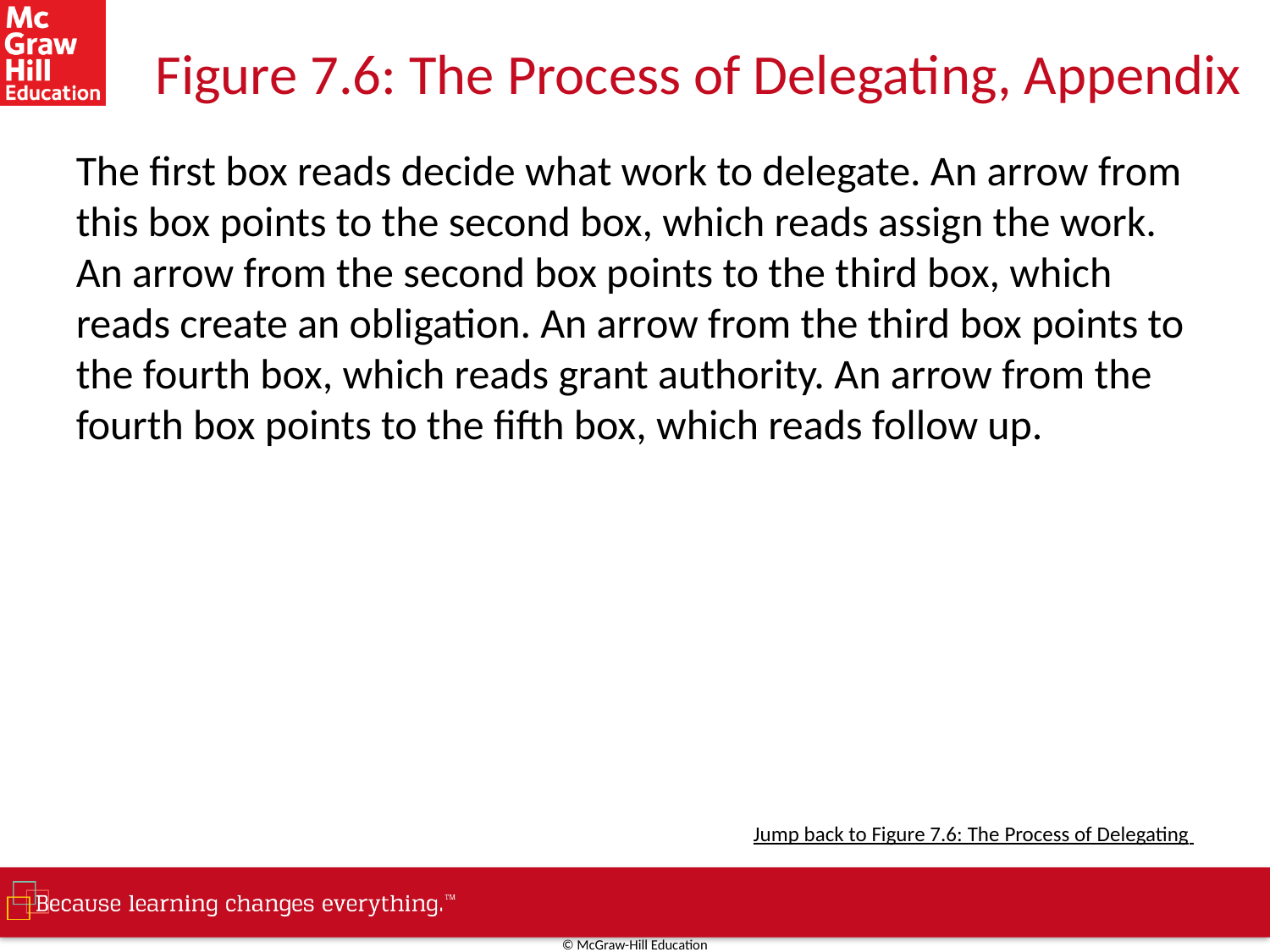

# Figure 7.6: The Process of Delegating, Appendix
The first box reads decide what work to delegate. An arrow from this box points to the second box, which reads assign the work. An arrow from the second box points to the third box, which reads create an obligation. An arrow from the third box points to the fourth box, which reads grant authority. An arrow from the fourth box points to the fifth box, which reads follow up.
Jump back to Figure 7.6: The Process of Delegating